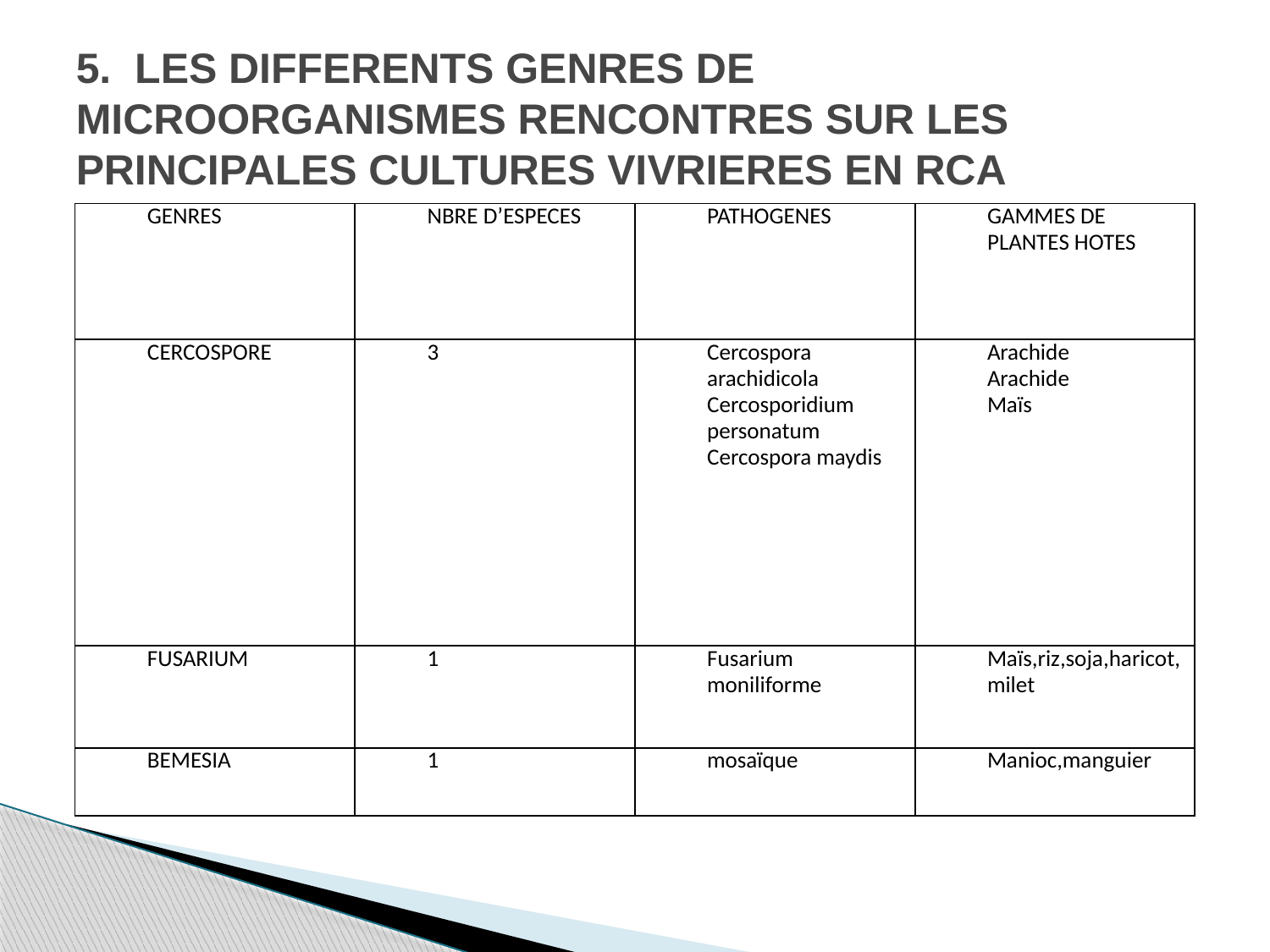

# 5.  LES DIFFERENTS GENRES DE MICROORGANISMES RENCONTRES SUR LES  PRINCIPALES CULTURES VIVRIERES EN RCA
| GENRES | NBRE D’ESPECES | PATHOGENES | GAMMES DE PLANTES HOTES |
| --- | --- | --- | --- |
| CERCOSPORE | 3 | Cercospora arachidicola Cercosporidium personatum Cercospora maydis | Arachide Arachide Maïs |
| FUSARIUM | 1 | Fusarium moniliforme | Maïs,riz,soja,haricot,milet |
| BEMESIA | 1 | mosaïque | Manioc,manguier |